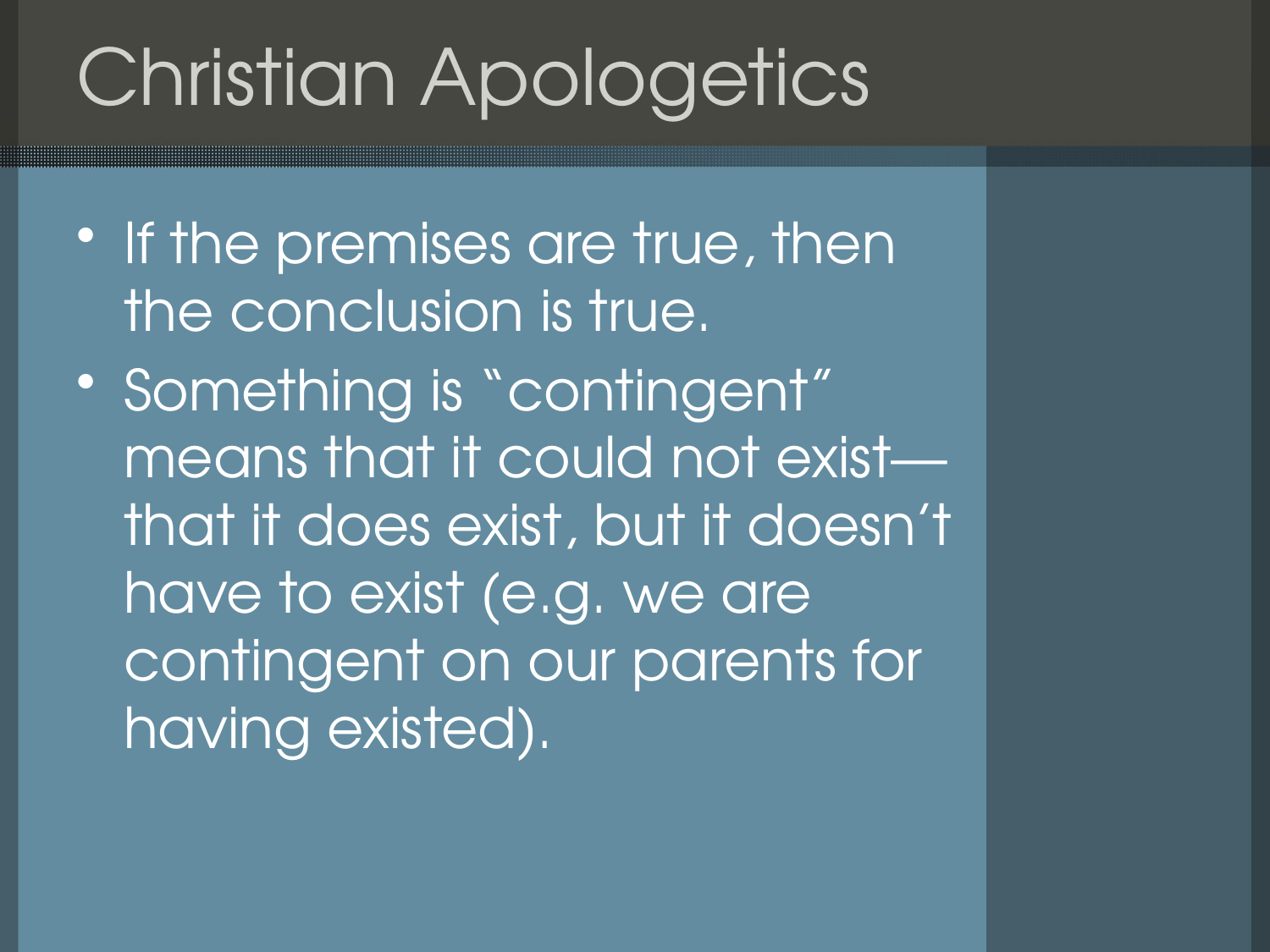

# Christian Apologetics
If the premises are true, then the conclusion is true.
Something is “contingent” means that it could not exist—that it does exist, but it doesn’t have to exist (e.g. we are contingent on our parents for having existed).